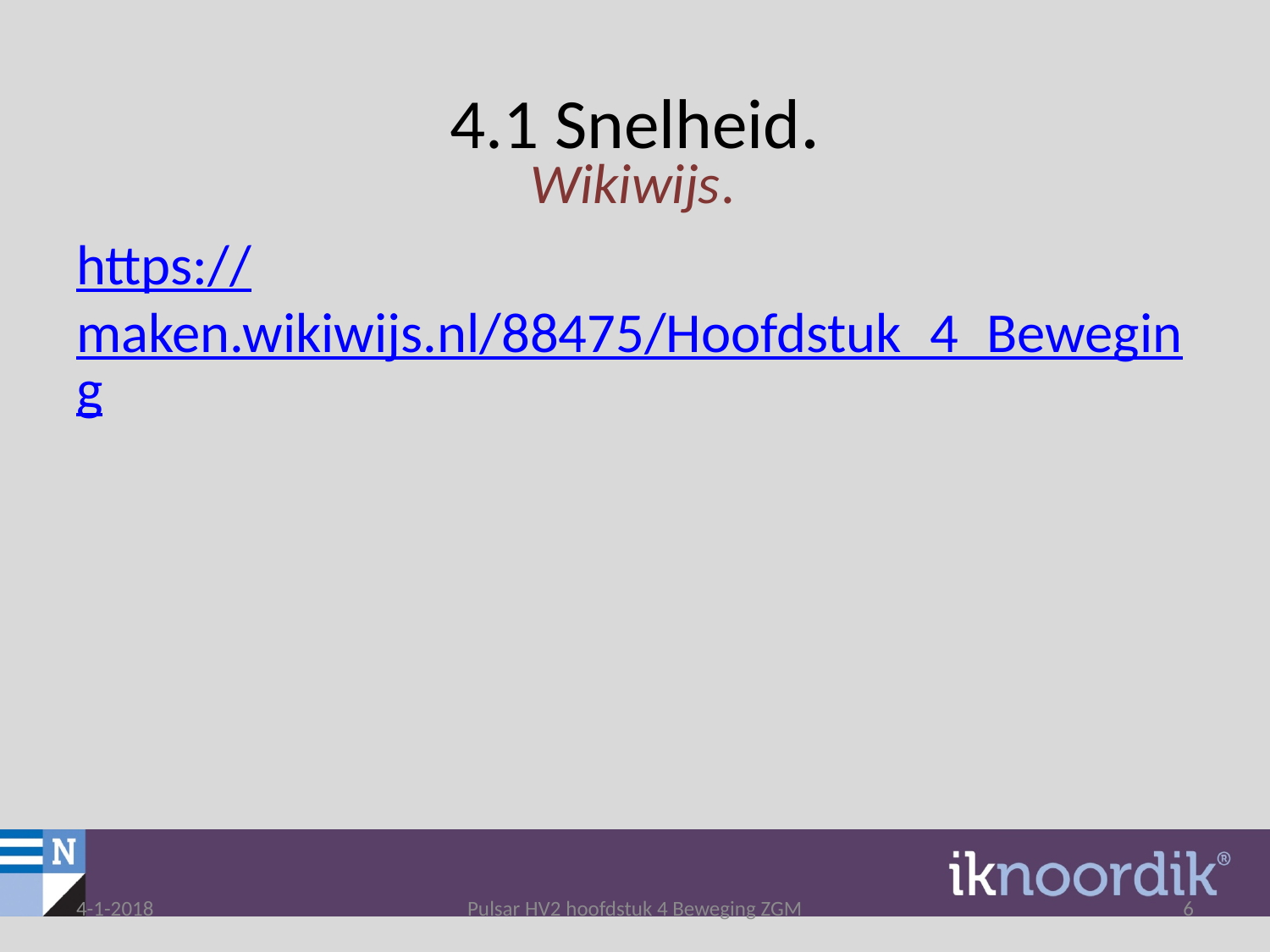

# 4.1 Snelheid.
Wikiwijs.
https://maken.wikiwijs.nl/88475/Hoofdstuk_4_Beweging

4-1-2018
Pulsar HV2 hoofdstuk 4 Beweging ZGM
6